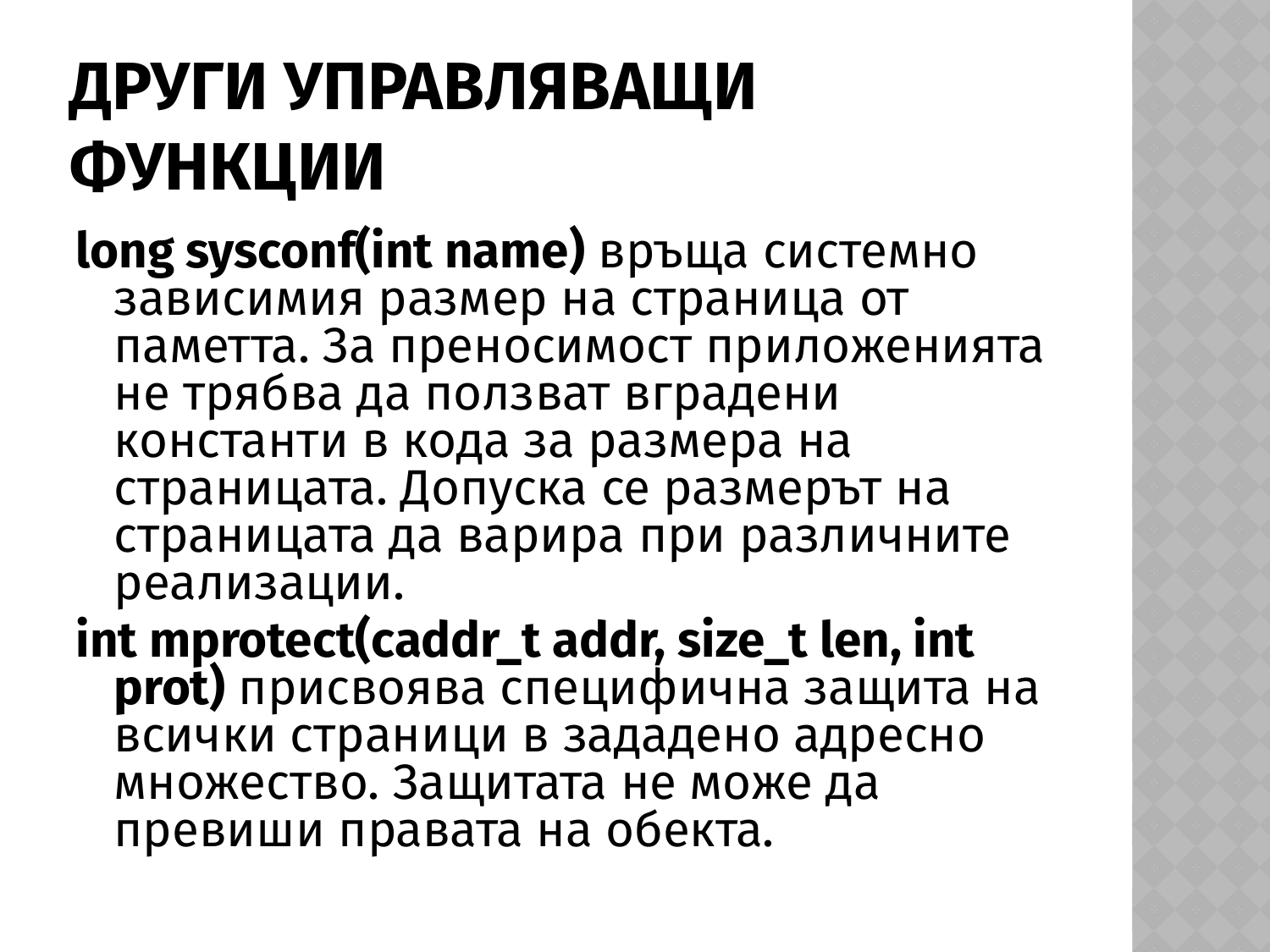

# Други управляващи функции
long sysconf(int name) връща системно зависимия размер на страница от паметта. За преносимост приложенията не трябва да ползват вградени константи в кода за размера на страницата. Допуска се размерът на страницата да варира при различните реализации.
int mprotect(caddr_t addr, size_t len, int prot) присвоява специфична защита на всички страници в зададено адресно множество. Защитата не може да превиши правата на обекта.